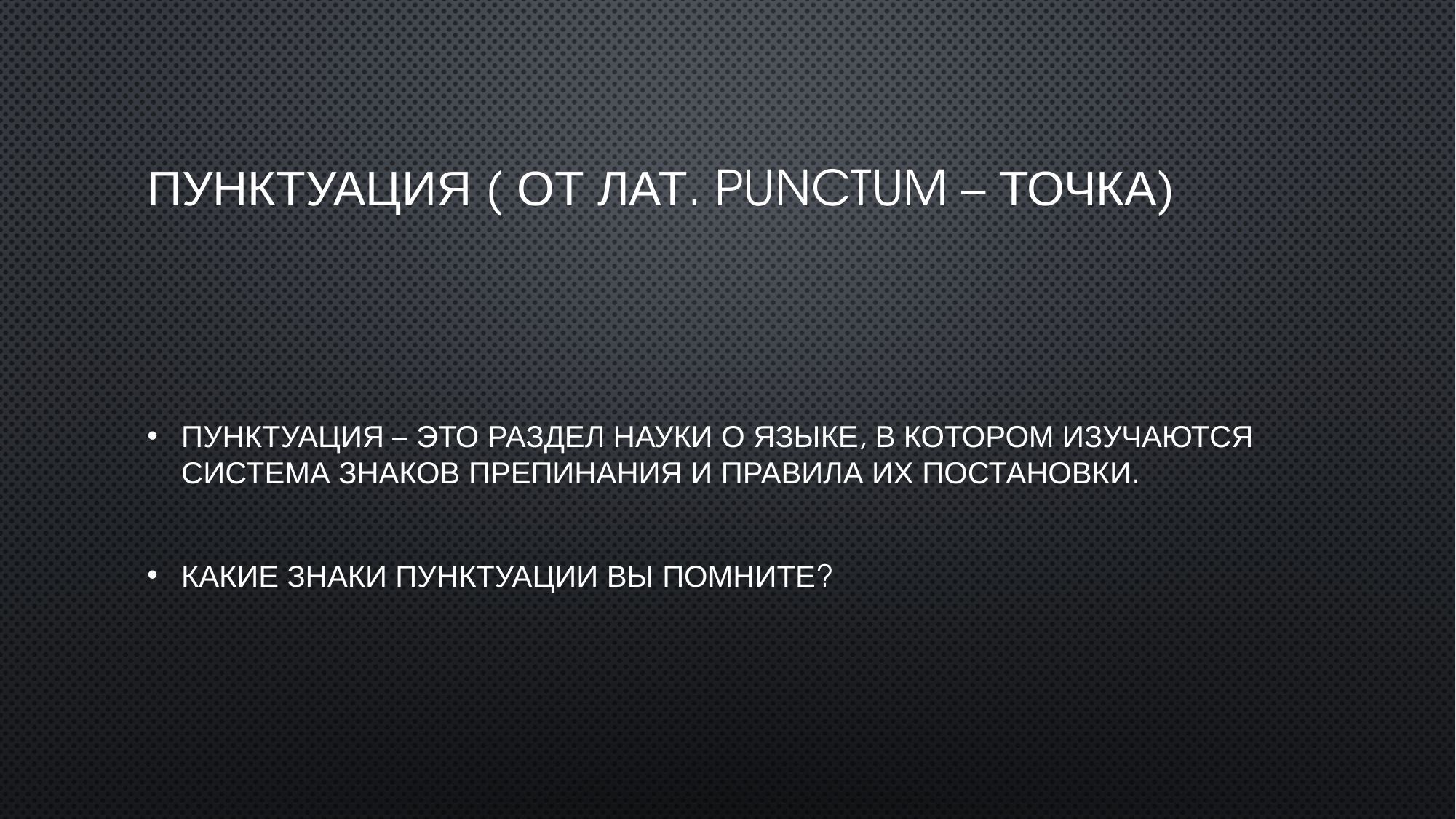

# Пунктуация ( от лат. Punctum – точка)
Пунктуация – это раздел науки о языке, в котором изучаются система знаков препинания и правила их постановки.

Какие знаки пунктуации вы помните?